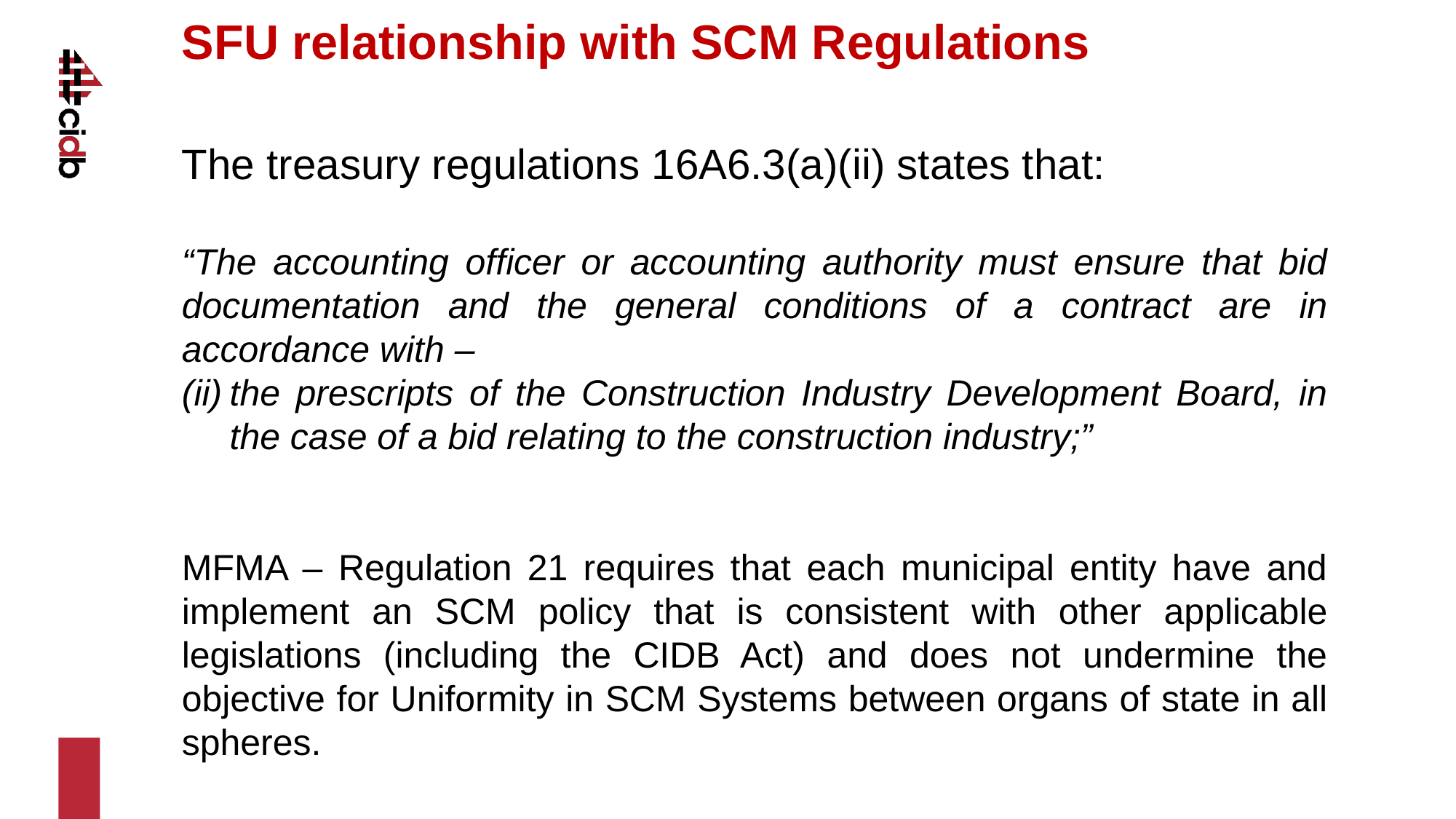

SFU relationship with SCM Regulations

The treasury regulations 16A6.3(a)(ii) states that:

“The accounting officer or accounting authority must ensure that bid documentation and the general conditions of a contract are in accordance with –
the prescripts of the Construction Industry Development Board, in the case of a bid relating to the construction industry;”

MFMA – Regulation 21 requires that each municipal entity have and implement an SCM policy that is consistent with other applicable legislations (including the CIDB Act) and does not undermine the objective for Uniformity in SCM Systems between organs of state in all spheres.